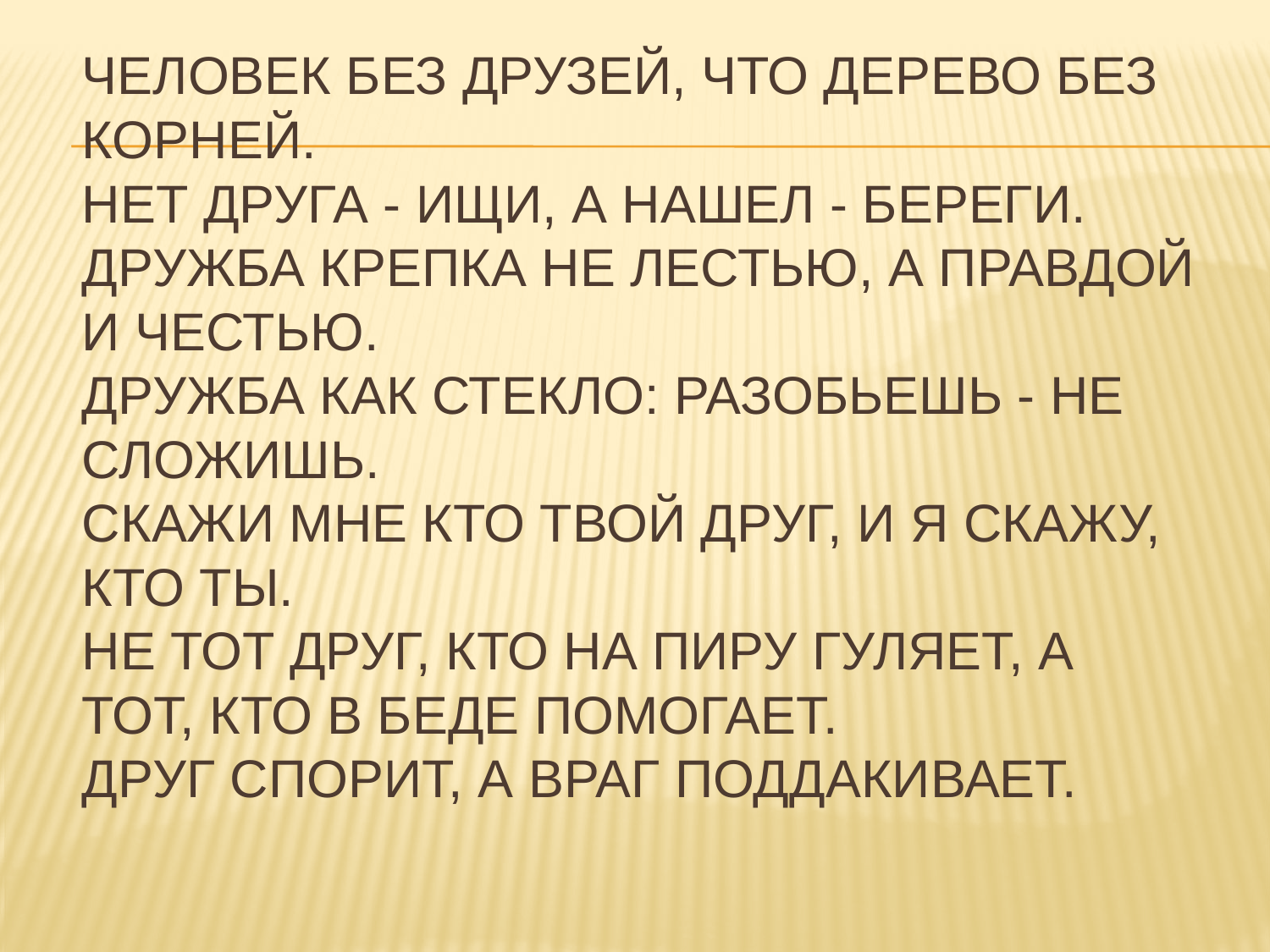

# Человек без друзей, что дерево без корней. Нет друга - ищи, а нашел - береги. Дружба крепка не лестью, а правдой и честью. Дружба как стекло: разобьешь - не сложишь. Скажи мне кто твой друг, и я скажу, кто ты. Не тот друг, кто на пиру гуляет, а тот, кто в беде помогает. Друг спорит, а враг поддакивает.